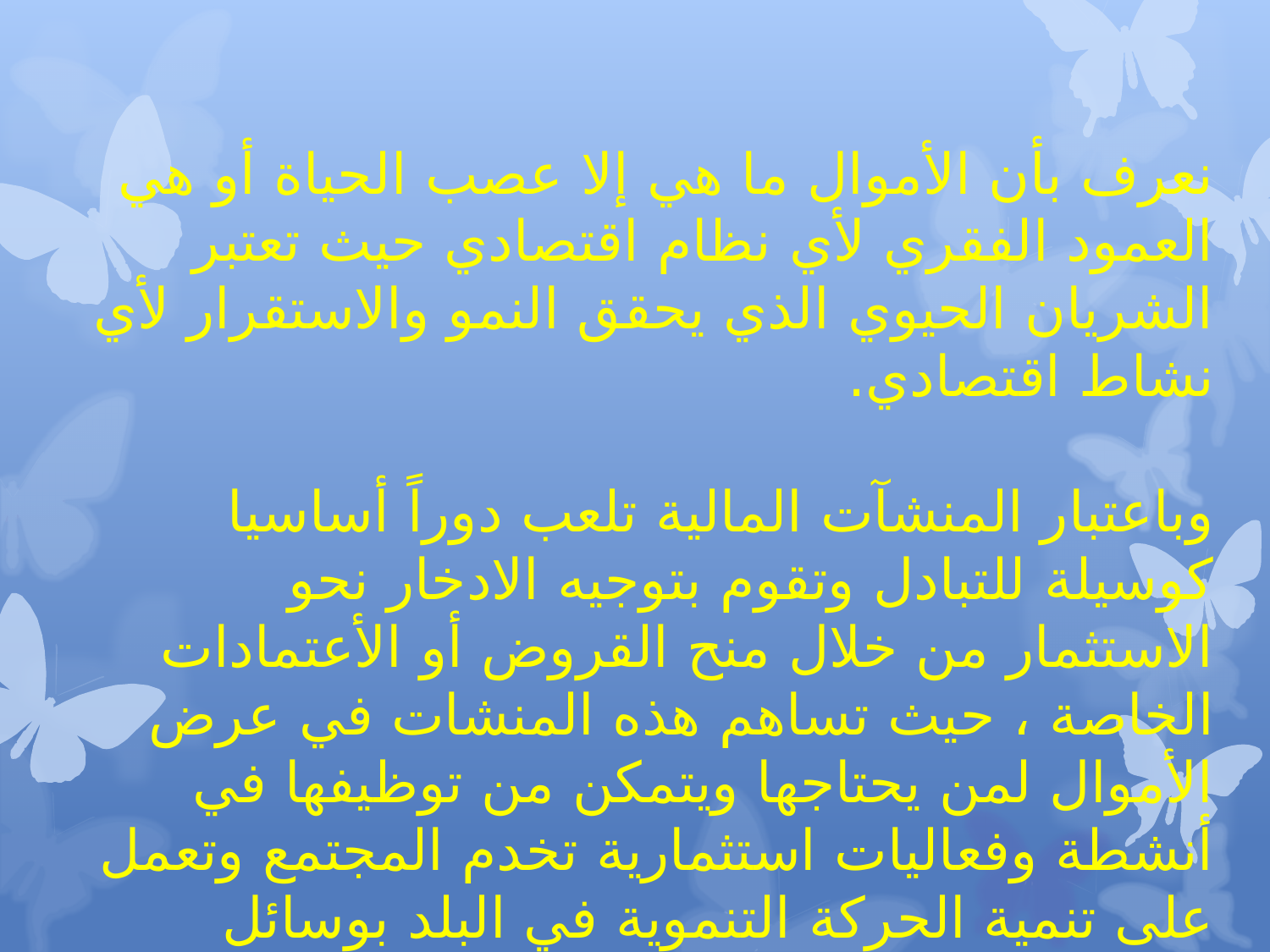

نعرف بأن الأموال ما هي إلا عصب الحياة أو هي العمود الفقري لأي نظام اقتصادي حيث تعتبر الشريان الحيوي الذي يحقق النمو والاستقرار لأي نشاط اقتصادي.

وباعتبار المنشآت المالية تلعب دوراً أساسيا كوسيلة للتبادل وتقوم بتوجيه الادخار نحو الاستثمار من خلال منح القروض أو الأعتمادات الخاصة ، حيث تساهم هذه المنشات في عرض الأموال لمن يحتاجها ويتمكن من توظيفها في أنشطة وفعاليات استثمارية تخدم المجتمع وتعمل على تنمية الحركة التنموية في البلد بوسائل مختلفة .